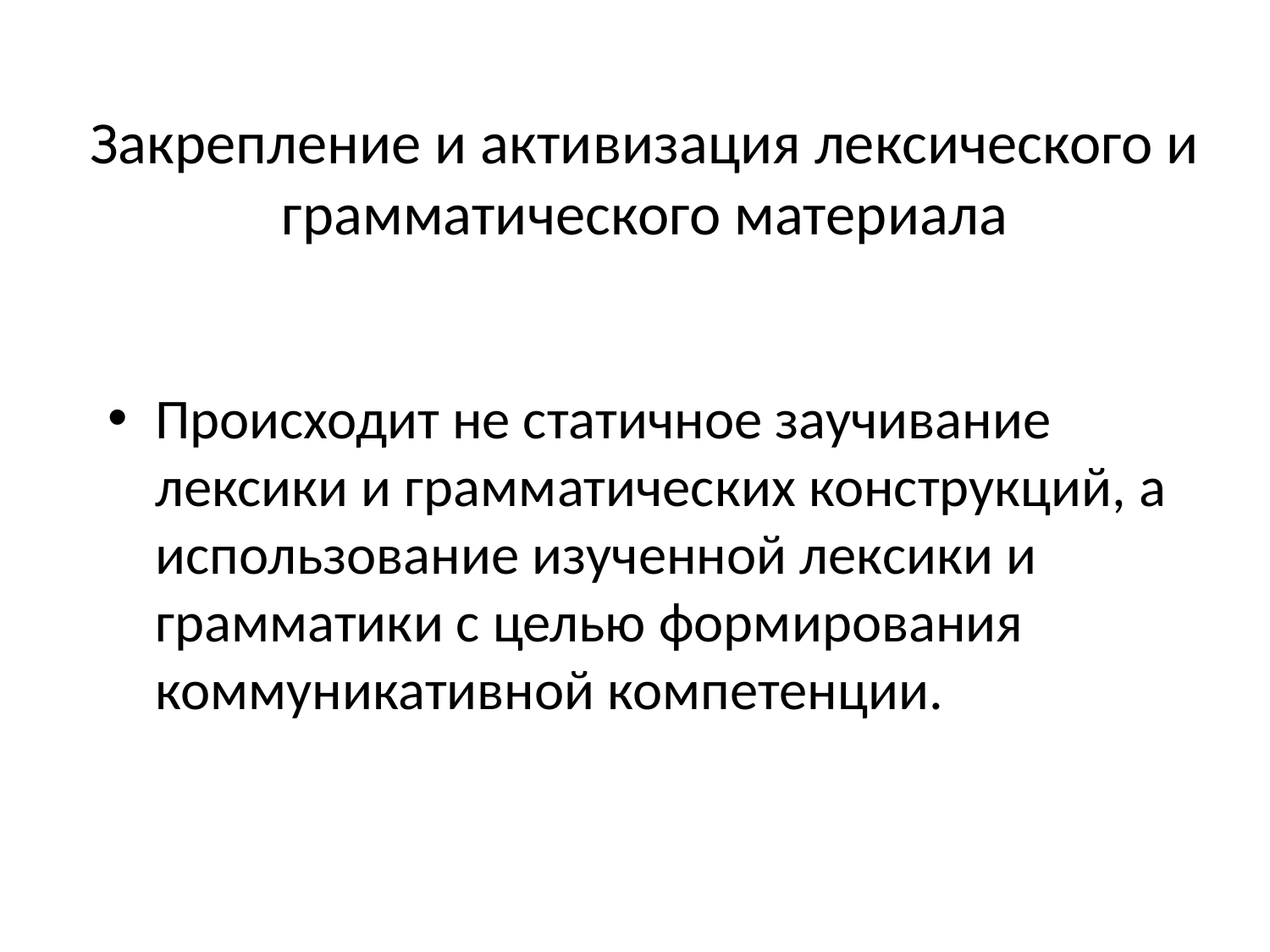

# Закрепление и активизация лексического и грамматического материала
Происходит не статичное заучивание лексики и грамматических конструкций, а использование изученной лексики и грамматики с целью формирования коммуникативной компетенции.